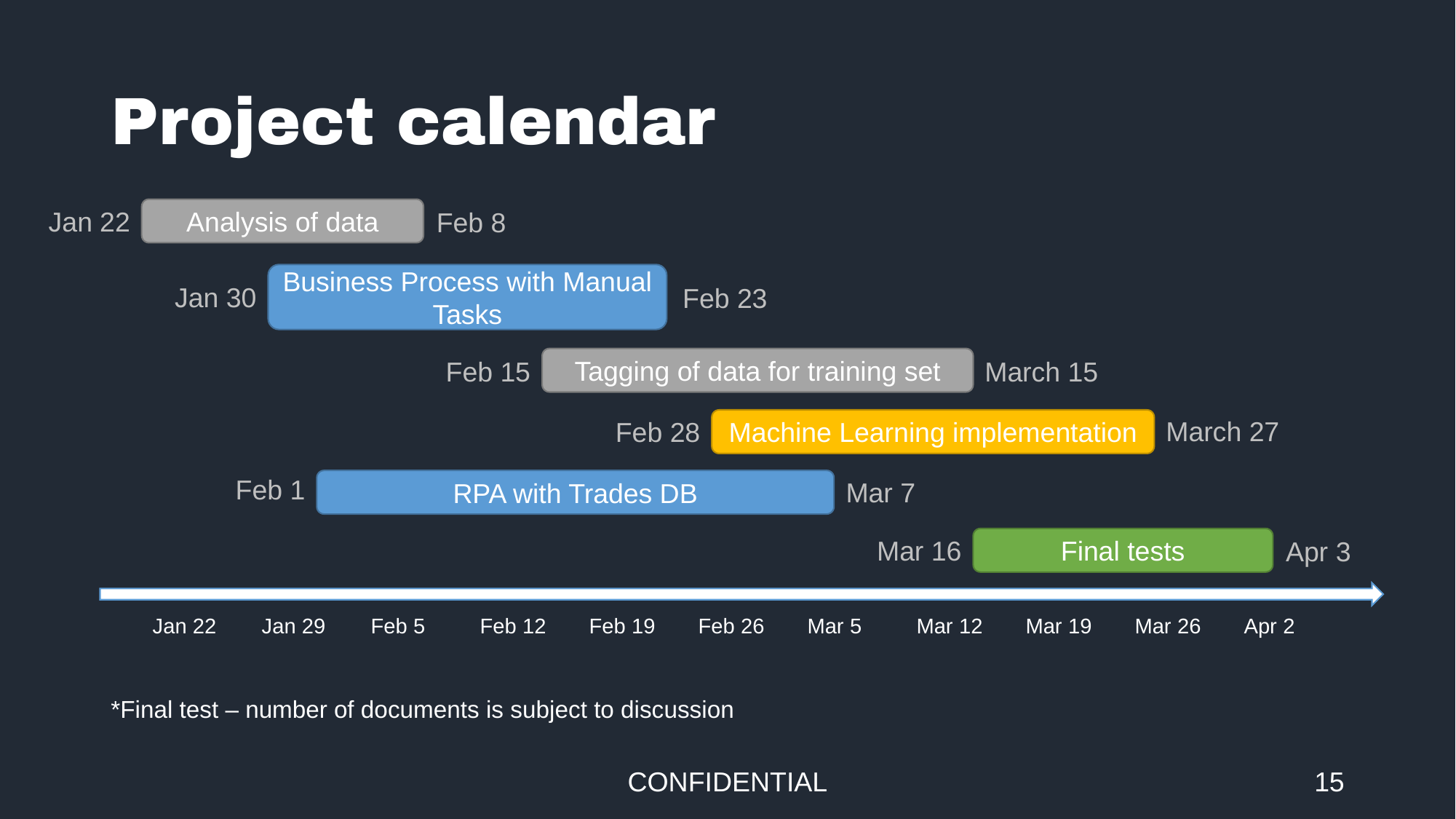

# Project calendar
Jan 22
Analysis of data
Feb 8
Business Process with Manual Tasks
Jan 30
Feb 23
Tagging of data for training set
Feb 15
March 15
March 27
Feb 28
Machine Learning implementation
Feb 1
Mar 7
RPA with Trades DB
Mar 16
Final tests
Apr 3

Jan 22	Jan 29	Feb 5	Feb 12	Feb 19	Feb 26	Mar 5	Mar 12	Mar 19	Mar 26	Apr 2
*Final test – number of documents is subject to discussion

CONFIDENTIAL
15